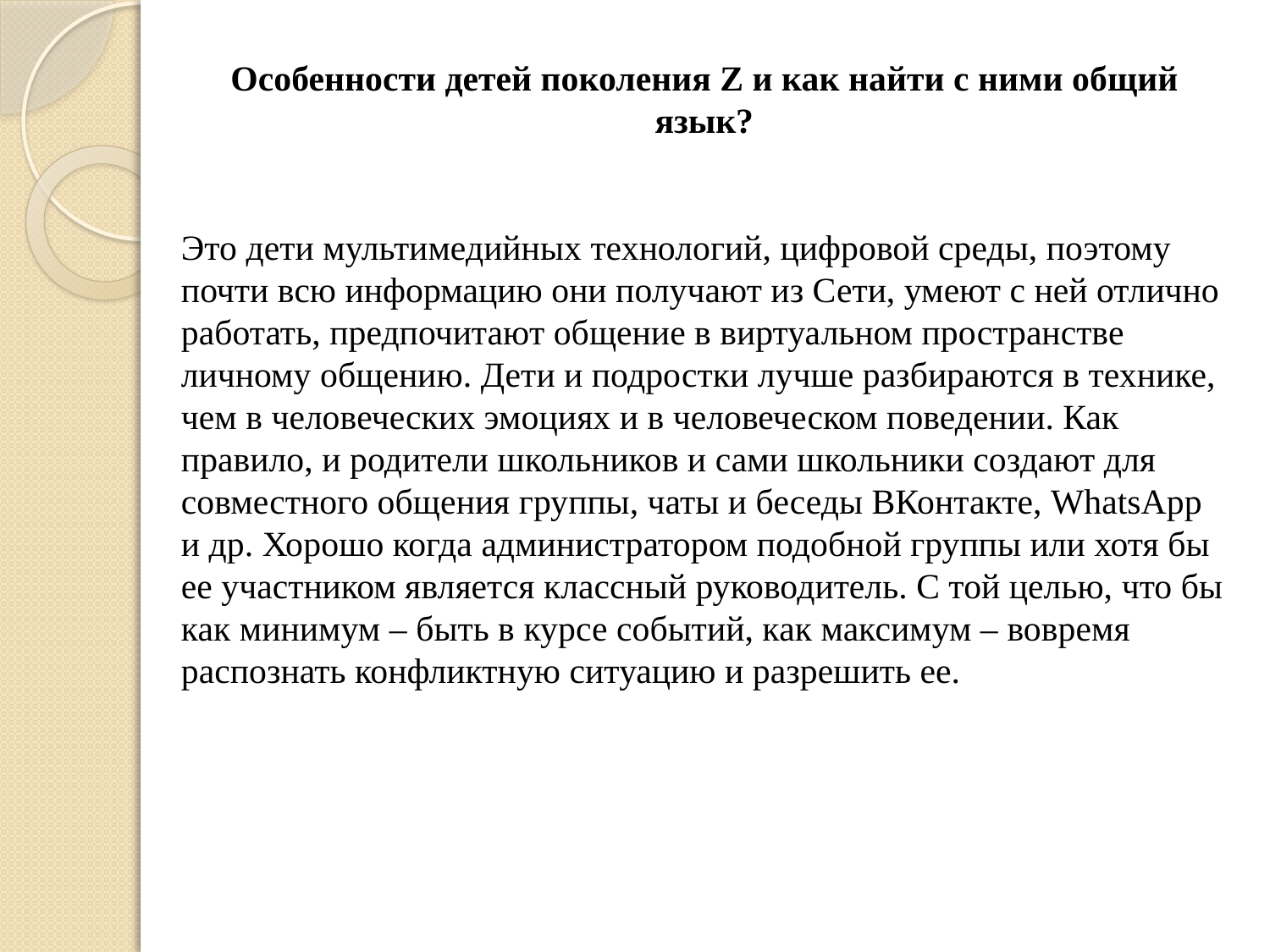

Особенности детей поколения Z и как найти с ними общий язык?

Это дети мультимедийных технологий, цифровой среды, поэтому
почти всю информацию они получают из Сети, умеют с ней отлично
работать, предпочитают общение в виртуальном пространстве личному общению. Дети и подростки лучше разбираются в технике, чем в человеческих эмоциях и в человеческом поведении. Как правило, и родители школьников и сами школьники создают для совместного общения группы, чаты и беседы ВКонтакте, WhatsApp и др. Хорошо когда администратором подобной группы или хотя бы
ее участником является классный руководитель. С той целью, что бы как минимум – быть в курсе событий, как максимум – вовремя распознать конфликтную ситуацию и разрешить ее.